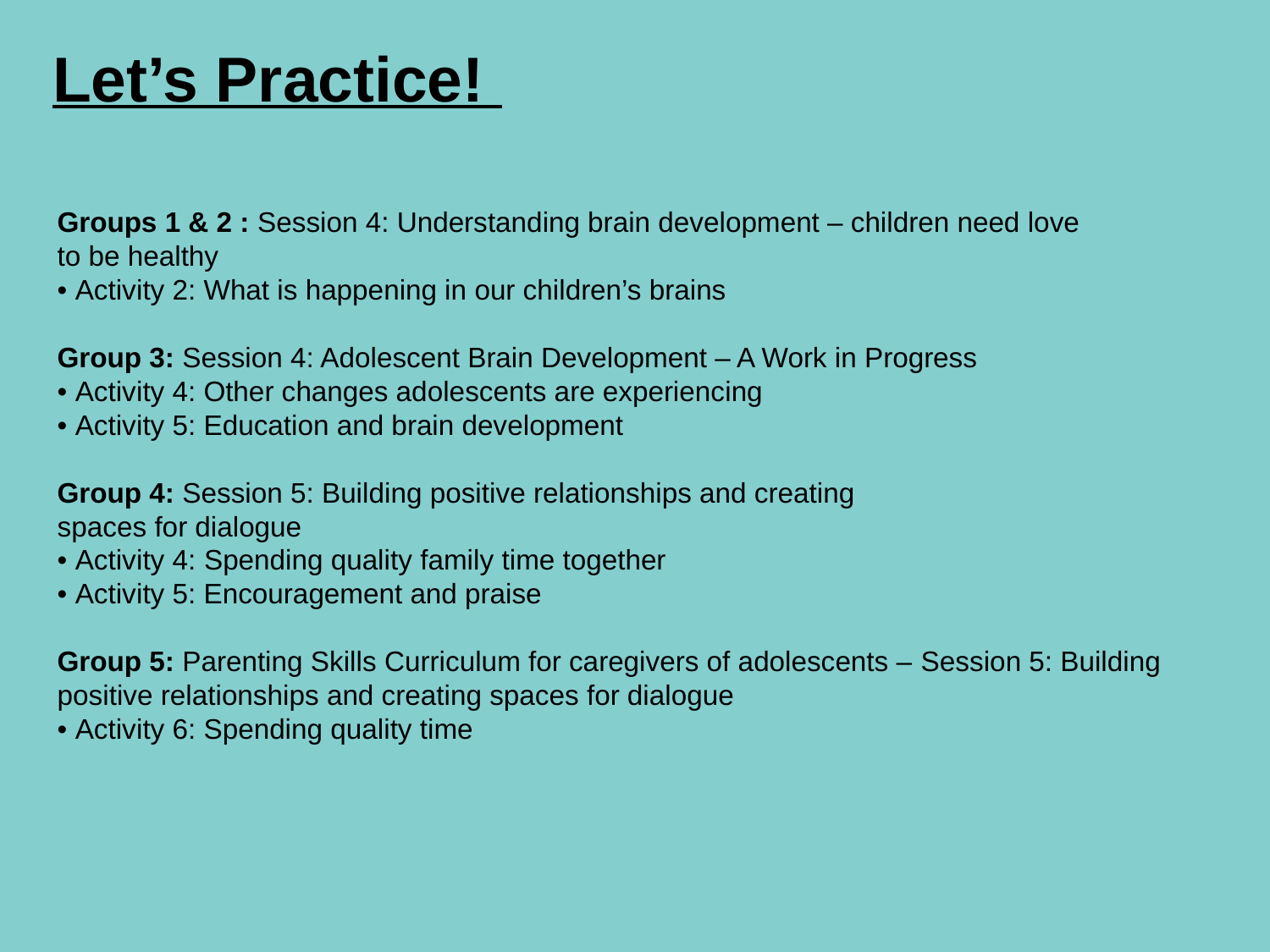

# Let’s Practice!
Groups 1 & 2 : Session 4: Understanding brain development – children need love
to be healthy
• Activity 2: What is happening in our children’s brains

Group 3: Session 4: Adolescent Brain Development – A Work in Progress
• Activity 4: Other changes adolescents are experiencing
• Activity 5: Education and brain development

Group 4: Session 5: Building positive relationships and creating
spaces for dialogue
• Activity 4: Spending quality family time together
• Activity 5: Encouragement and praise

Group 5: Parenting Skills Curriculum for caregivers of adolescents – Session 5: Building positive relationships and creating spaces for dialogue
• Activity 6: Spending quality time